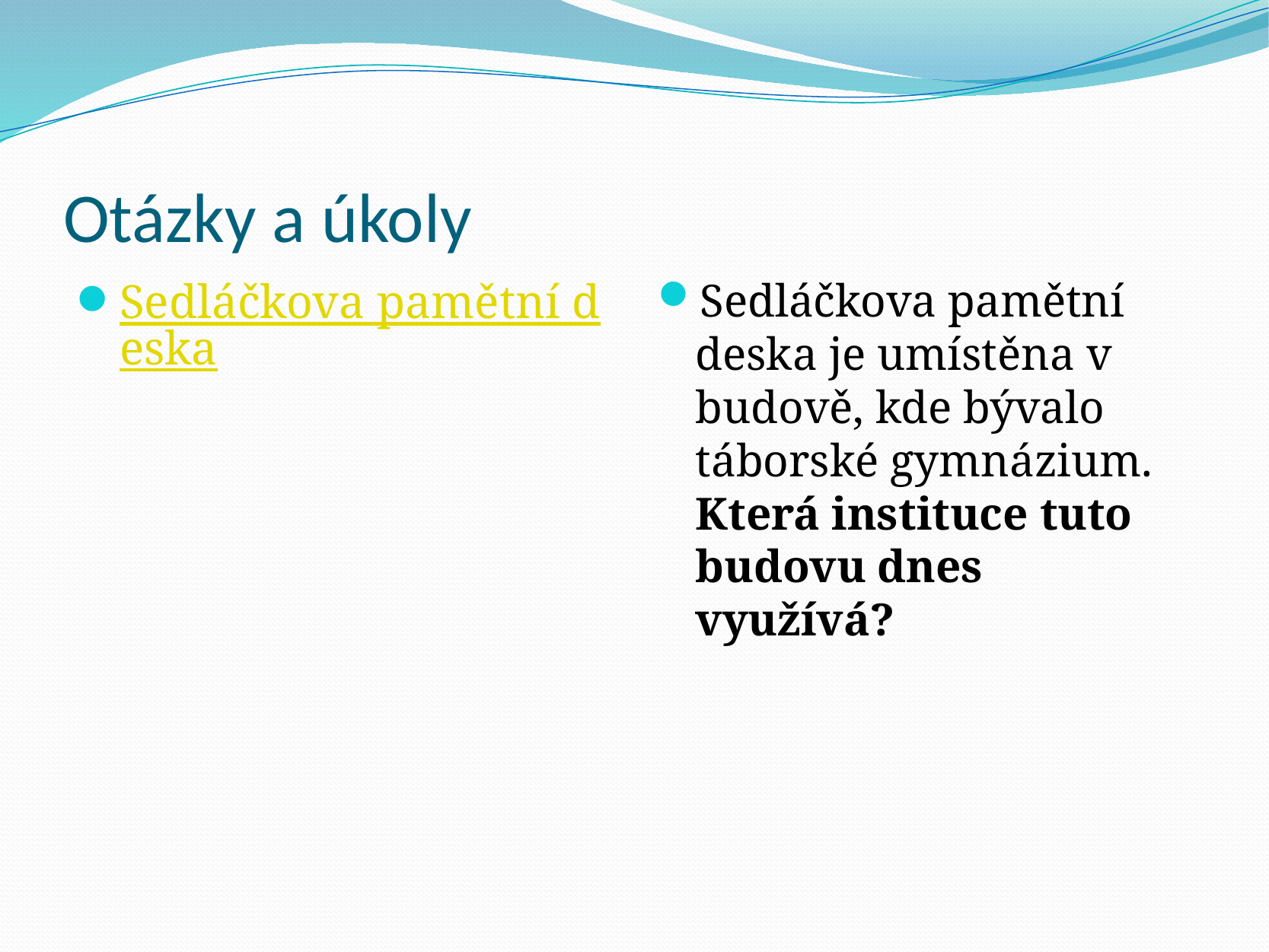

# Otázky a úkoly
Sedláčkova pamětní deska
Sedláčkova pamětní deska je umístěna v budově, kde bývalo táborské gymnázium. Která instituce tuto budovu dnes využívá?